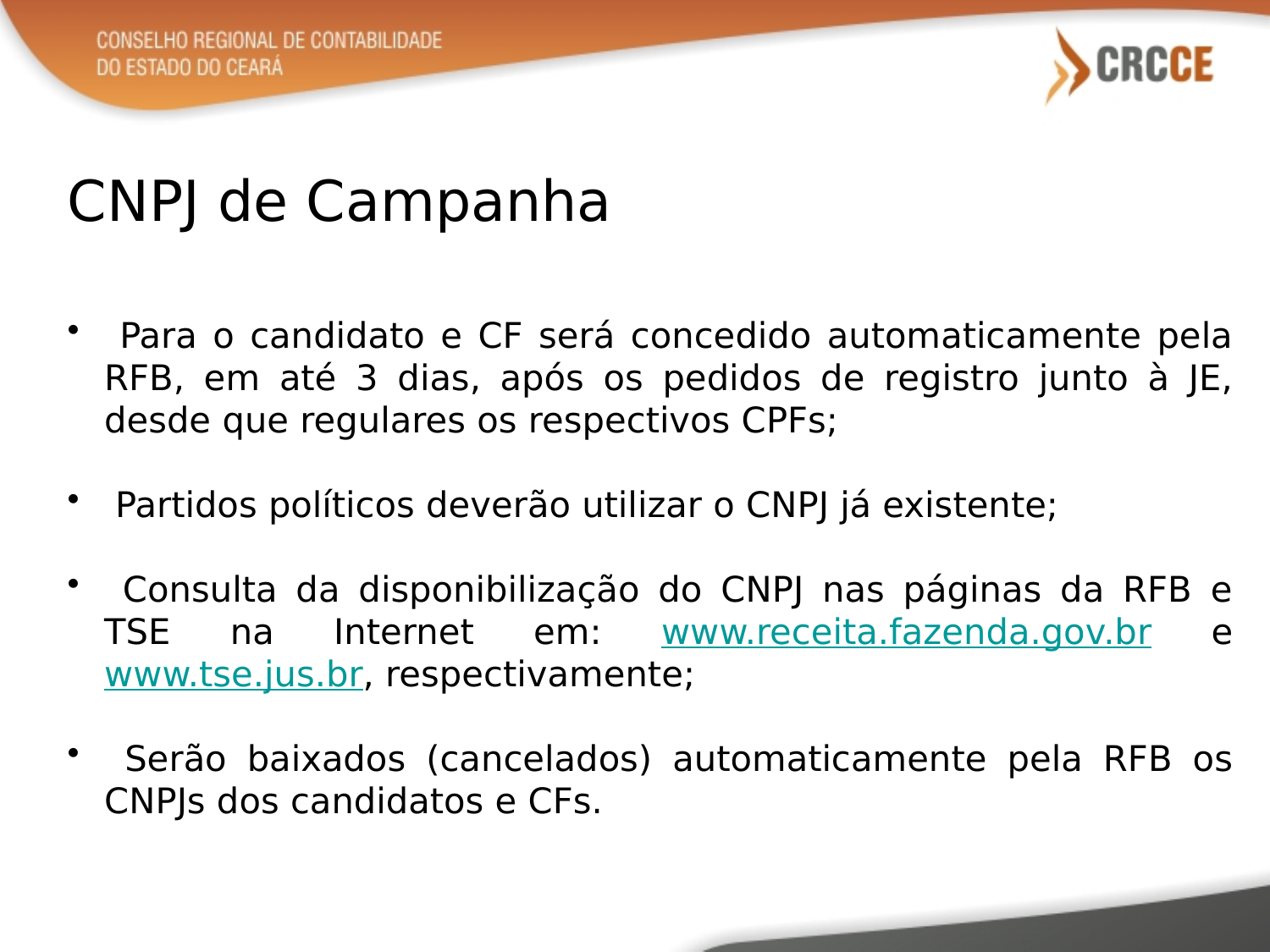

CNPJ de Campanha
 Para o candidato e CF será concedido automaticamente pela RFB, em até 3 dias, após os pedidos de registro junto à JE, desde que regulares os respectivos CPFs;

 Partidos políticos deverão utilizar o CNPJ já existente;

 Consulta da disponibilização do CNPJ nas páginas da RFB e TSE na Internet em: www.receita.fazenda.gov.br e www.tse.jus.br, respectivamente;

 Serão baixados (cancelados) automaticamente pela RFB os CNPJs dos candidatos e CFs.